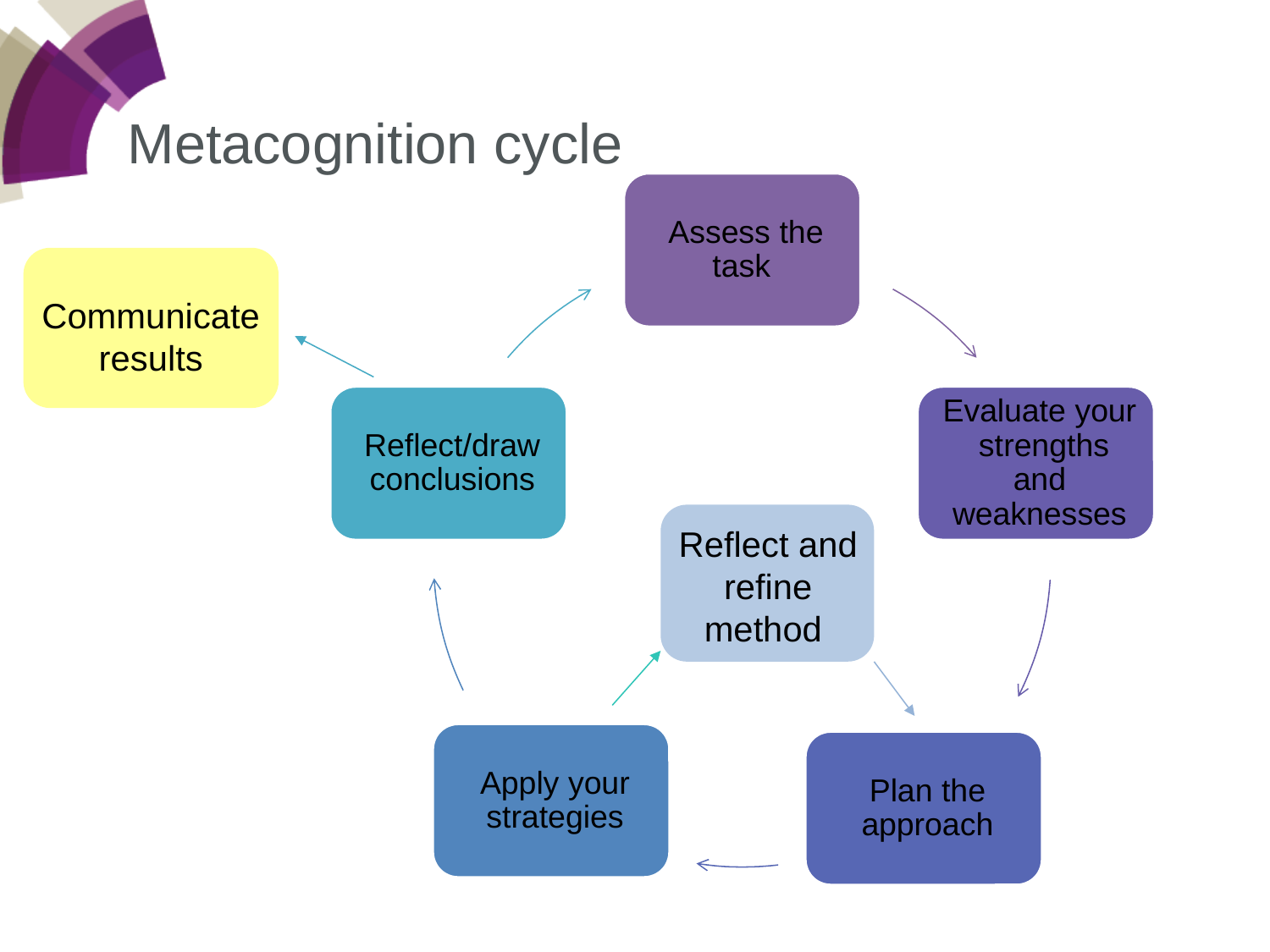

Metacognition cycle
Assess the task
Evaluate your  strengths and weaknesses
Plan the approach
Apply your strategies
Reflect/draw conclusions

Communicate results

Reflect and refine method